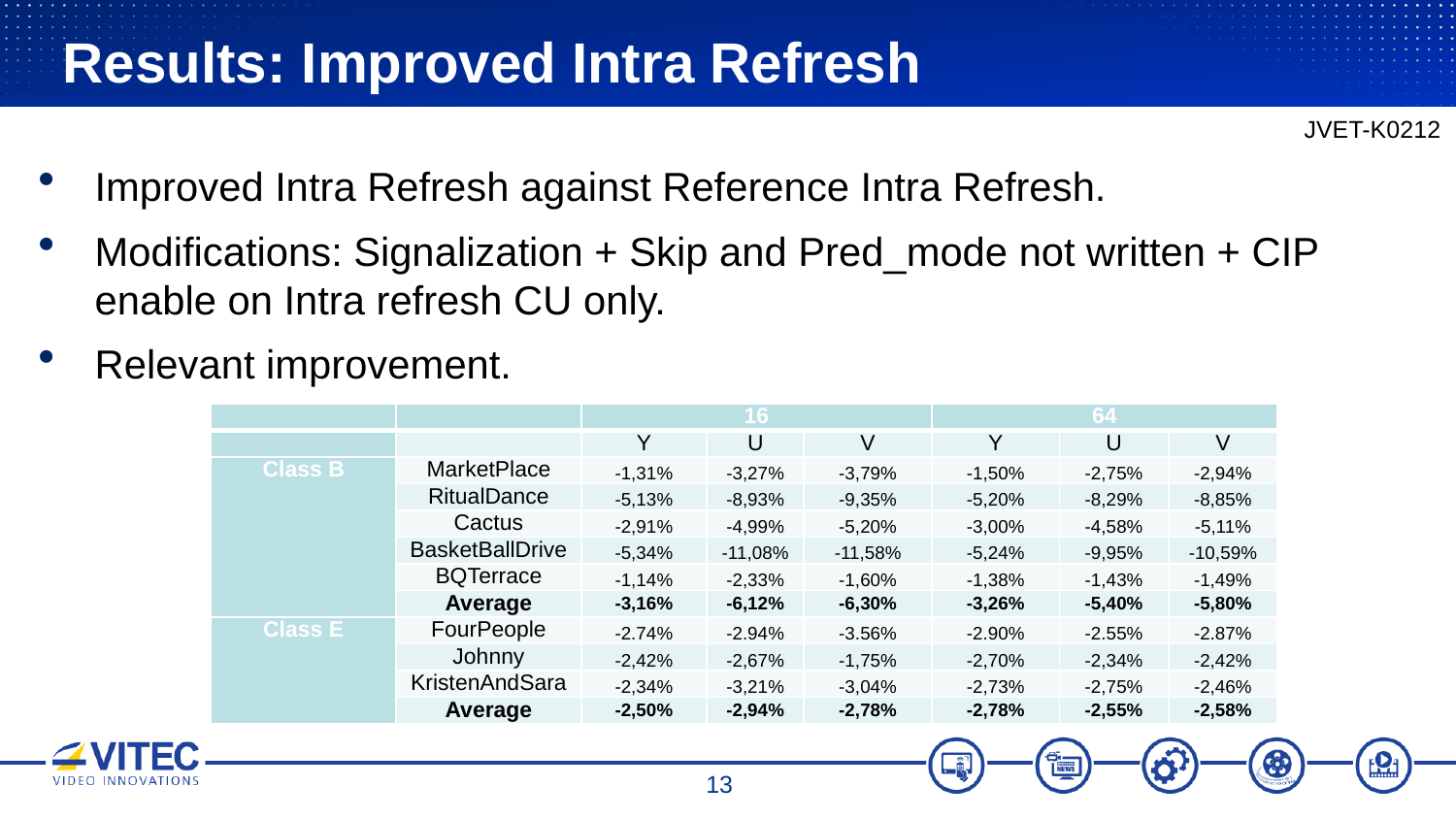

# Results: Improved Intra Refresh
JVET-K0212

Improved Intra Refresh against Reference Intra Refresh.
Modifications: Signalization + Skip and Pred_mode not written + CIP enable on Intra refresh CU only.
Relevant improvement.
|  |  | 16 |  |  | 64 |  |  |
| --- | --- | --- | --- | --- | --- | --- | --- |
|  |  | Y | U | V | Y | U | V |
| Class B | MarketPlace | -1,31% | -3,27% | -3,79% | -1,50% | -2,75% | -2,94% |
|  | RitualDance | -5,13% | -8,93% | -9,35% | -5,20% | -8,29% | -8,85% |
|  | Cactus | -2,91% | -4,99% | -5,20% | -3,00% | -4,58% | -5,11% |
|  | BasketBallDrive | -5,34% | -11,08% | -11,58% | -5,24% | -9,95% | -10,59% |
|  | BQTerrace | -1,14% | -2,33% | -1,60% | -1,38% | -1,43% | -1,49% |
|  | Average | -3,16% | -6,12% | -6,30% | -3,26% | -5,40% | -5,80% |
| Class E | FourPeople | -2.74% | -2.94% | -3.56% | -2.90% | -2.55% | -2.87% |
|  | Johnny | -2,42% | -2,67% | -1,75% | -2,70% | -2,34% | -2,42% |
|  | KristenAndSara | -2,34% | -3,21% | -3,04% | -2,73% | -2,75% | -2,46% |
|  | Average | -2,50% | -2,94% | -2,78% | -2,78% | -2,55% | -2,58% |
13